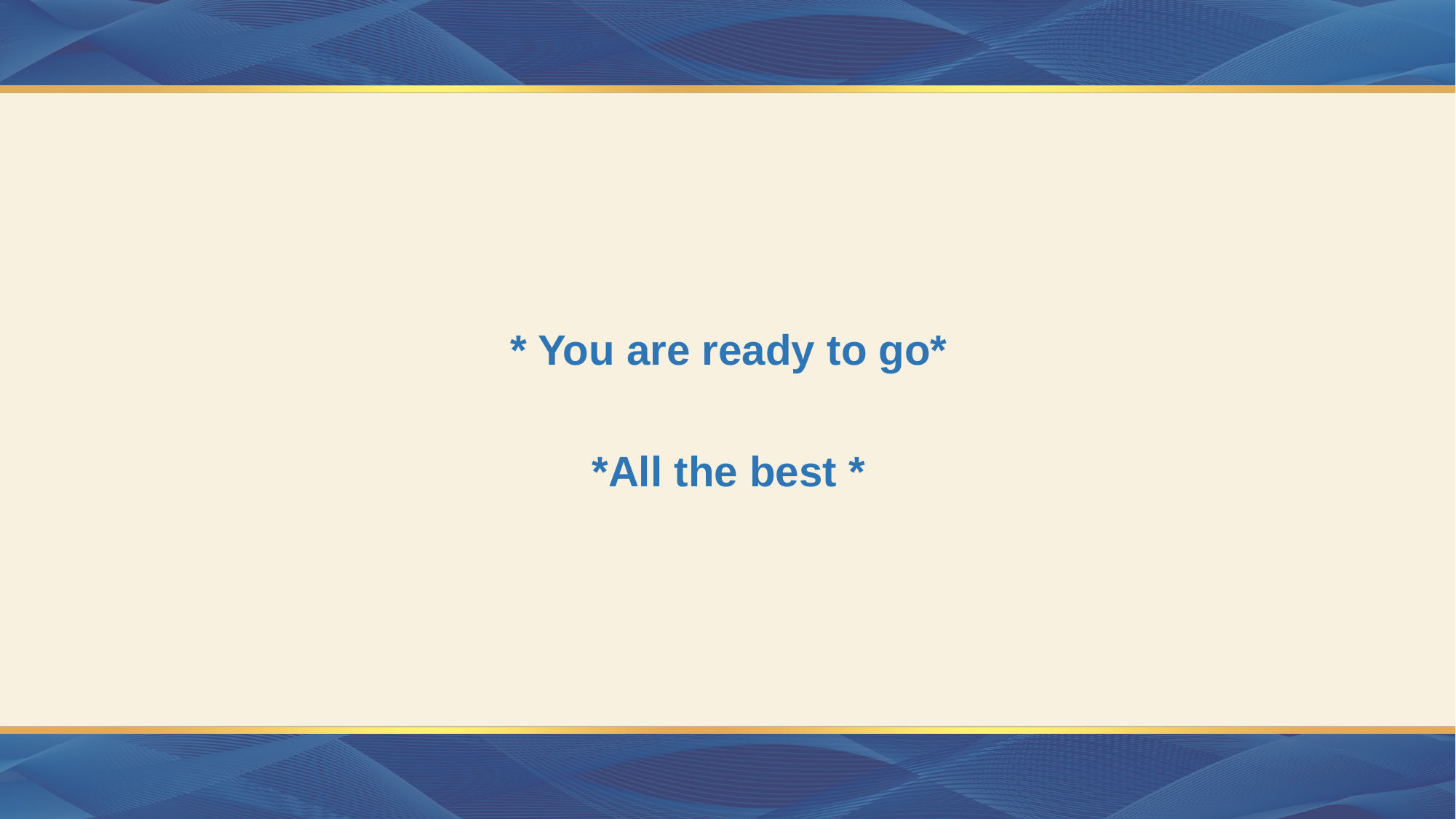

* You are ready to go*

*All the best *